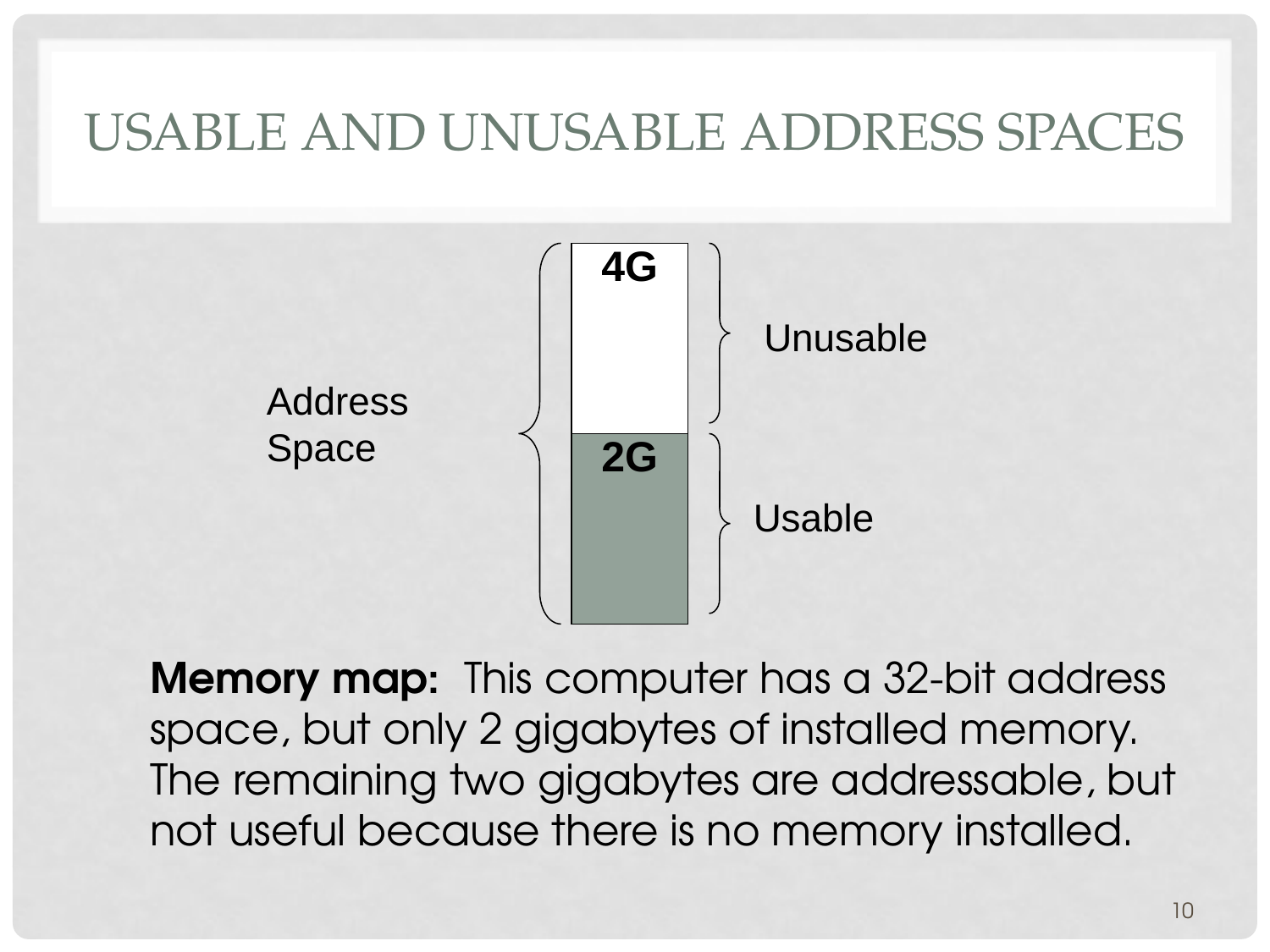

# Usable and Unusable Address Spaces
4G

Unusable
Address
Space

Usable
2G
Memory map:  This computer has a 32-bit address space, but only 2 gigabytes of installed memory.  The remaining two gigabytes are addressable, but not useful because there is no memory installed.
10